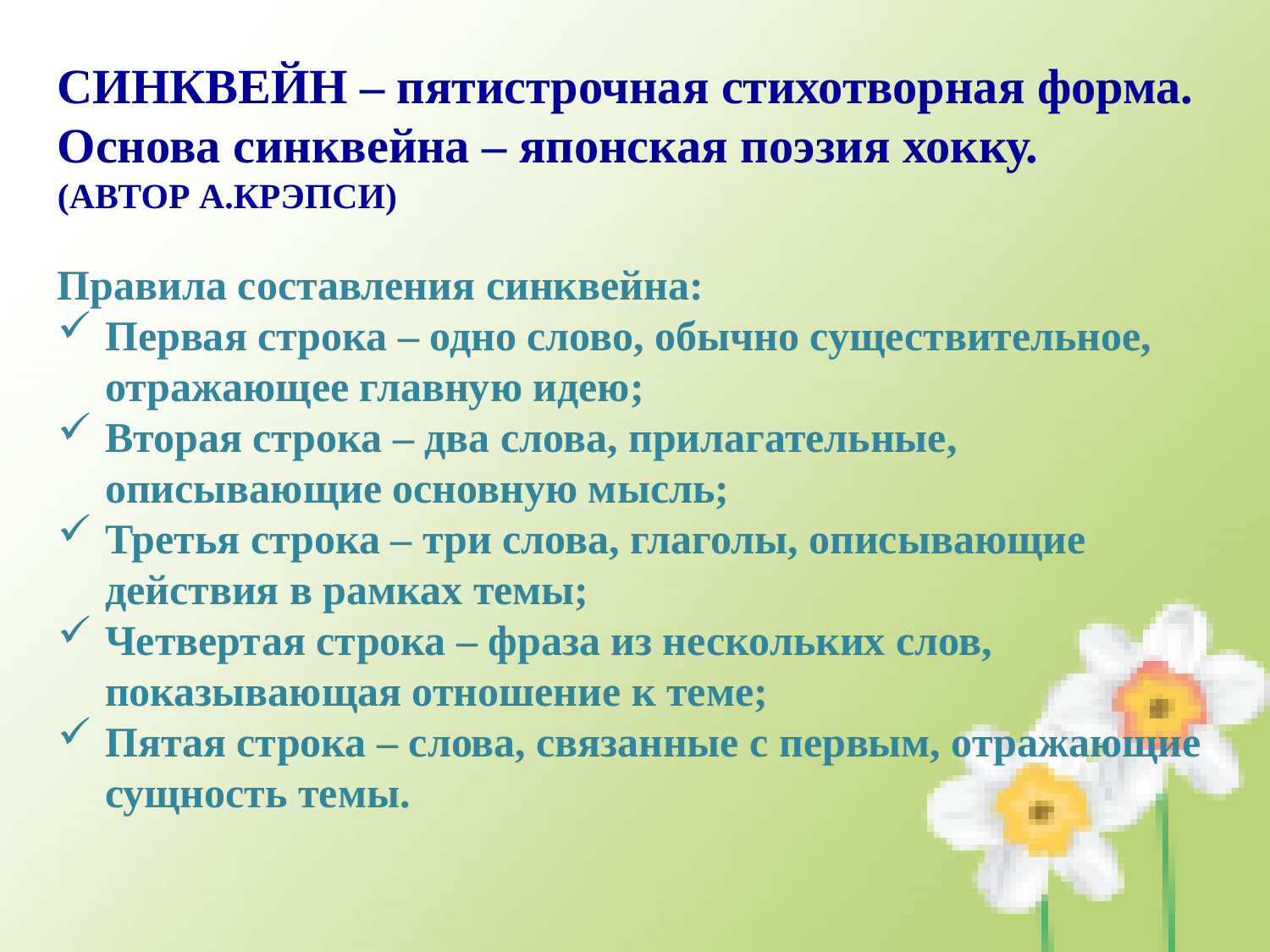

СИНКВЕЙН – пятистрочная стихотворная форма.
Основа синквейна – японская поэзия хокку.
(АВТОР А.КРЭПСИ)

Правила составления синквейна:
Первая строка – одно слово, обычно существительное, отражающее главную идею;
Вторая строка – два слова, прилагательные, описывающие основную мысль;
Третья строка – три слова, глаголы, описывающие действия в рамках темы;
Четвертая строка – фраза из нескольких слов, показывающая отношение к теме;
Пятая строка – слова, связанные с первым, отражающие сущность темы.